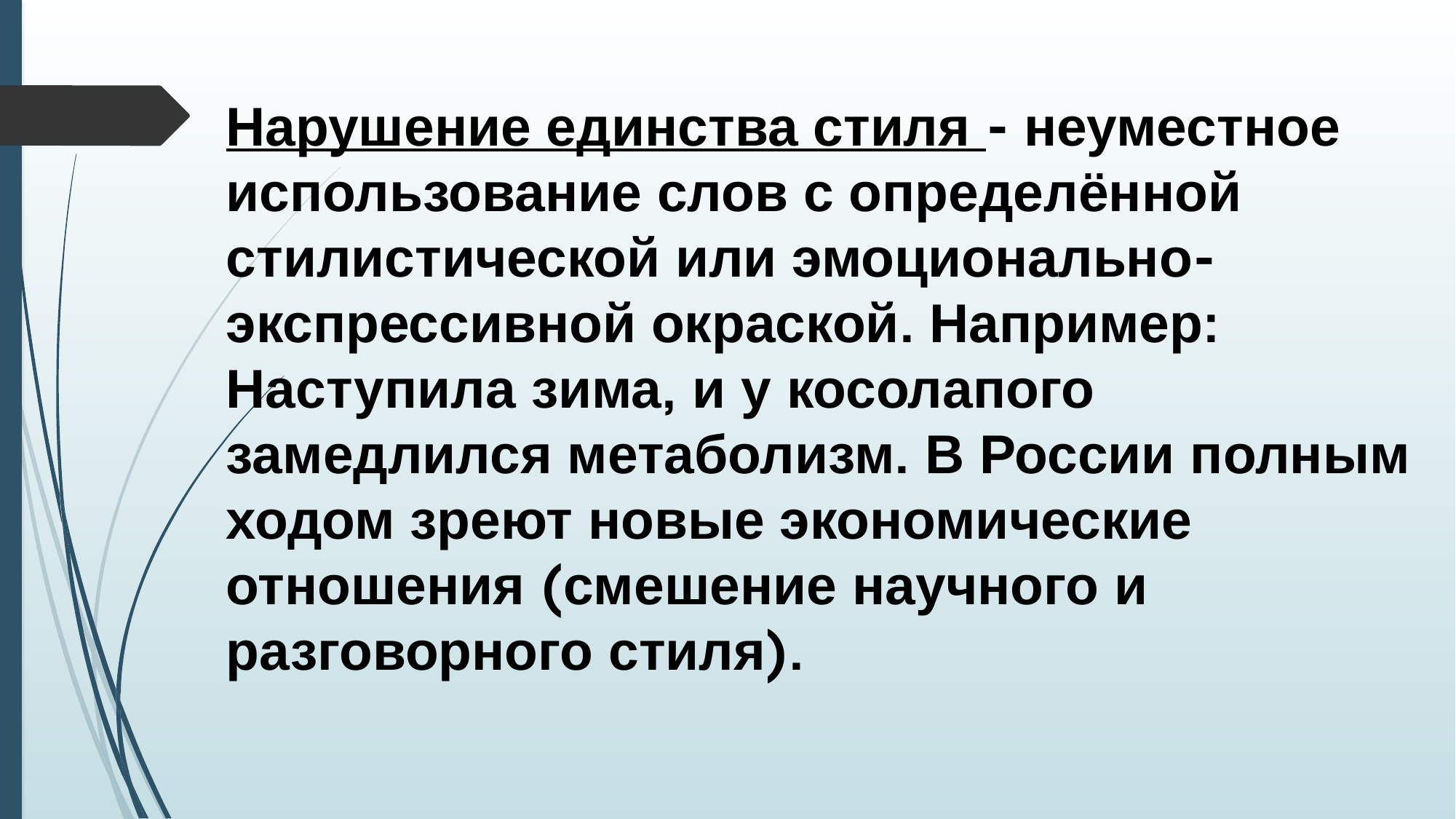

Нарушение единства стиля - неуместное использование слов с определённой стилистической или эмоционально-экспрессивной окраской. Например: Наступила зима, и у косолапого замедлился метаболизм. В России полным ходом зреют новые экономические отношения (смешение научного и разговорного стиля).